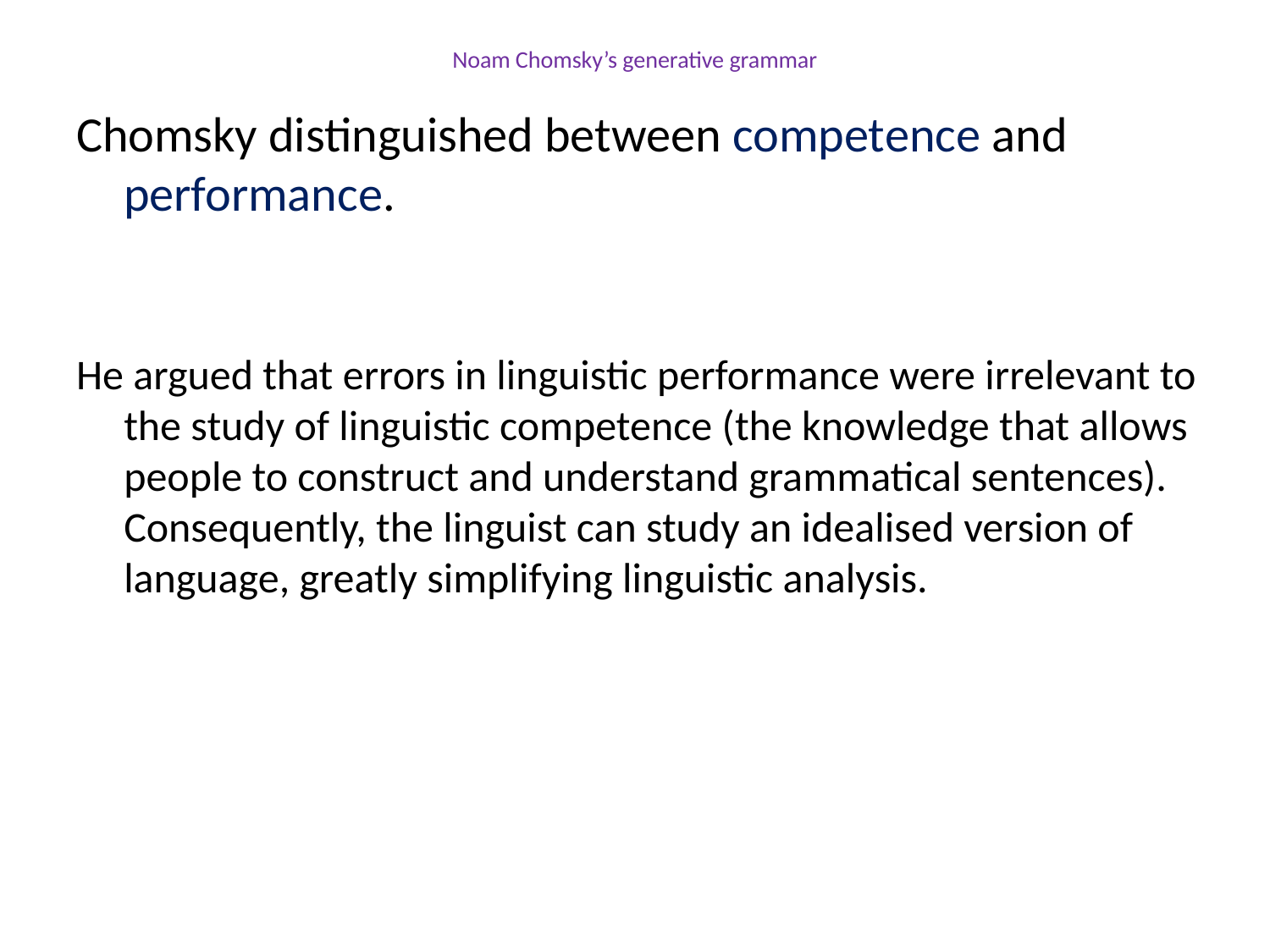

# Noam Chomsky’s generative grammar
Chomsky distinguished between competence and performance.

He argued that errors in linguistic performance were irrelevant to the study of linguistic competence (the knowledge that allows people to construct and understand grammatical sentences). Consequently, the linguist can study an idealised version of language, greatly simplifying linguistic analysis.